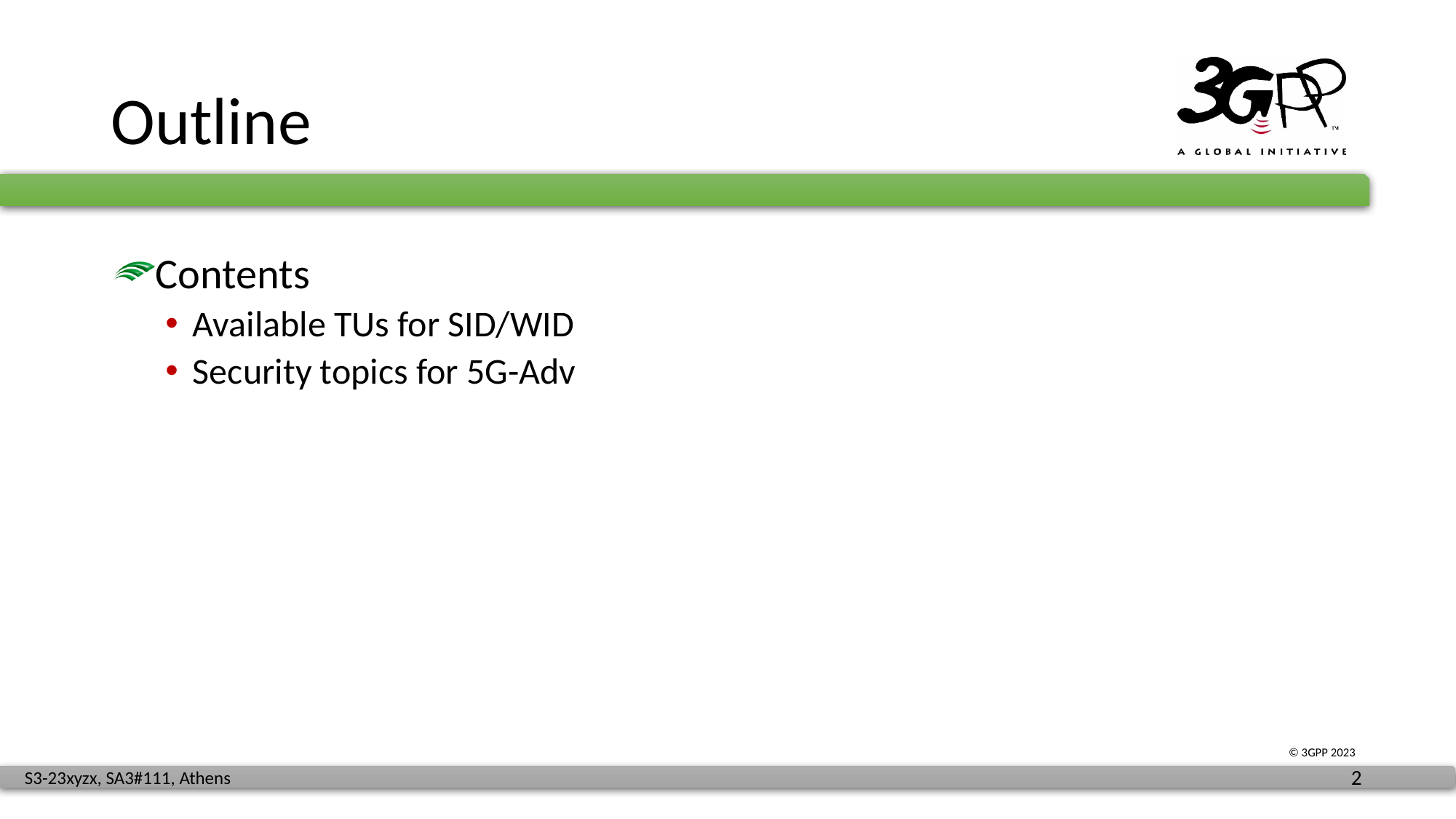

# Outline

Contents
Available TUs for SID/WID
Security topics for 5G-Adv